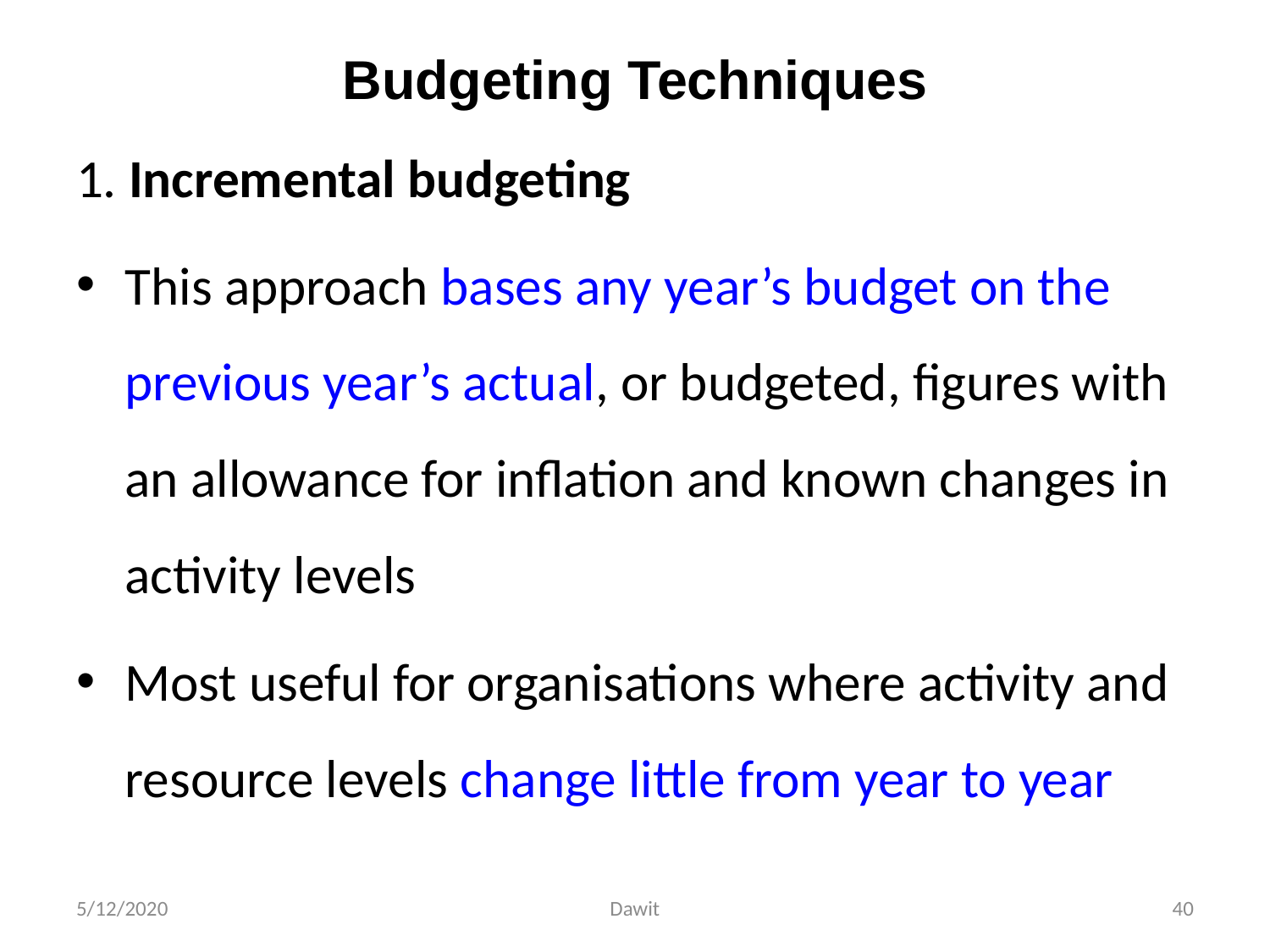

# Budgeting Techniques
1. Incremental budgeting
This approach bases any year’s budget on the previous year’s actual, or budgeted, figures with an allowance for inflation and known changes in activity levels
Most useful for organisations where activity and resource levels change little from year to year
5/12/2020
Dawit
40